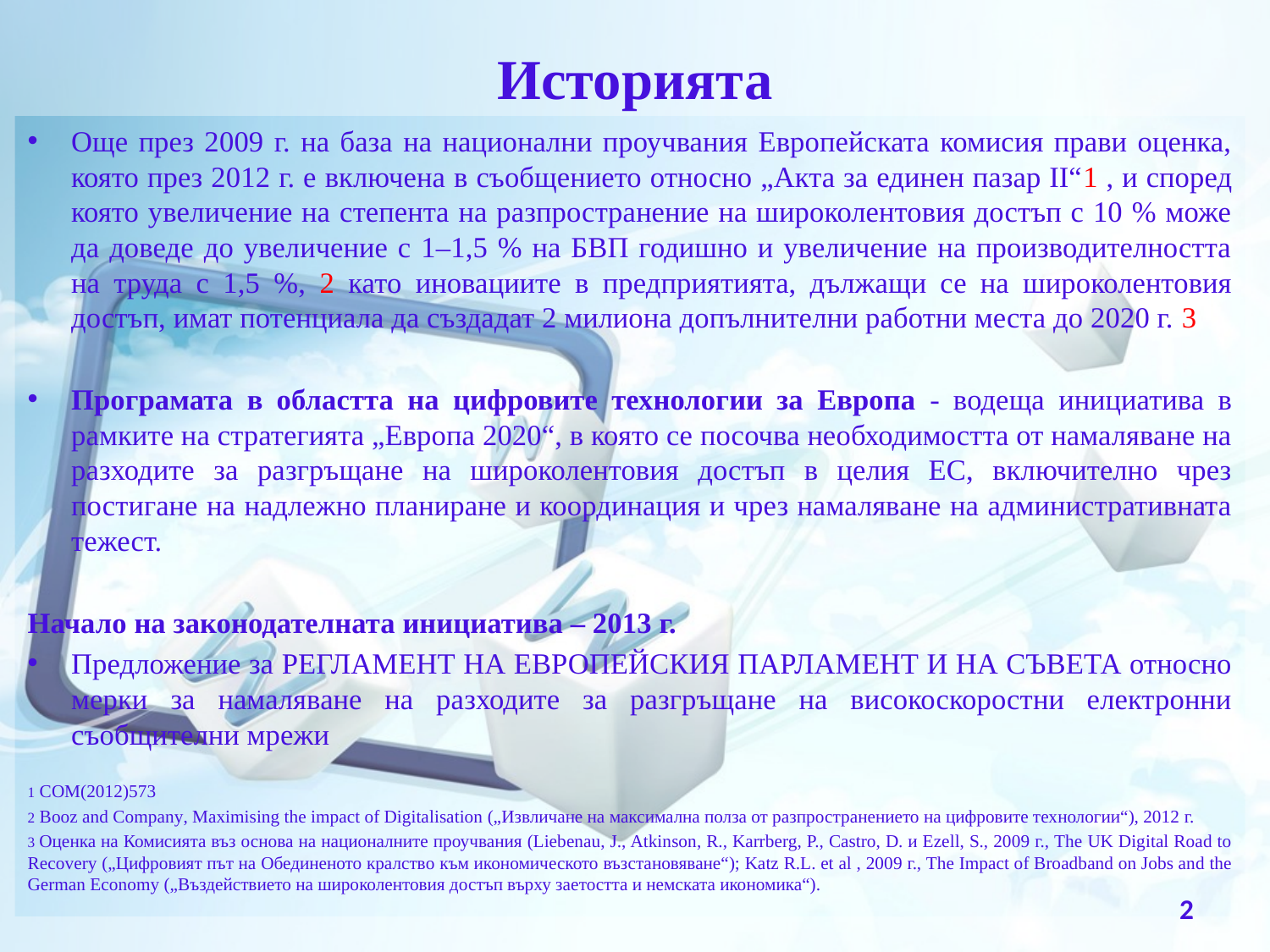

# Историята
Още през 2009 г. на база на национални проучвания Европейската комисия прави оценка, която през 2012 г. е включена в съобщението относно „Акта за единен пазар II“1 , и според която увеличение на степента на разпространение на широколентовия достъп с 10 % може да доведе до увеличение с 1–1,5 % на БВП годишно и увеличение на производителността на труда с 1,5 %, 2 като иновациите в предприятията, дължащи се на широколентовия достъп, имат потенциала да създадат 2 милиона допълнителни работни места до 2020 г. 3

Програмата в областта на цифровите технологии за Европа - водеща инициатива в рамките на стратегията „Европа 2020“, в която се посочва необходимостта от намаляване на разходите за разгръщане на широколентовия достъп в целия ЕС, включително чрез постигане на надлежно планиране и координация и чрез намаляване на административната тежест.

Начало на законодателната инициатива – 2013 г.
Предложение за РЕГЛАМЕНТ НА ЕВРОПЕЙСКИЯ ПАРЛАМЕНТ И НА СЪВЕТА относно мерки за намаляване на разходите за разгръщане на високоскоростни електронни съобщителни мрежи

1 COM(2012)573
2 Booz and Company, Maximising the impact of Digitalisation („Извличане на максимална полза от разпространението на цифровите технологии“), 2012 г.
3 Оценка на Комисията въз основа на националните проучвания (Liebenau, J., Atkinson, R., Karrberg, P., Castro, D. и Ezell, S., 2009 г., The UK Digital Road to Recovery („Цифровият път на Обединеното кралство към икономическото възстановяване“); Katz R.L. et al , 2009 г., The Impact of Broadband on Jobs and the German Economy („Въздействието на широколентовия достъп върху заетостта и немската икономика“).

2